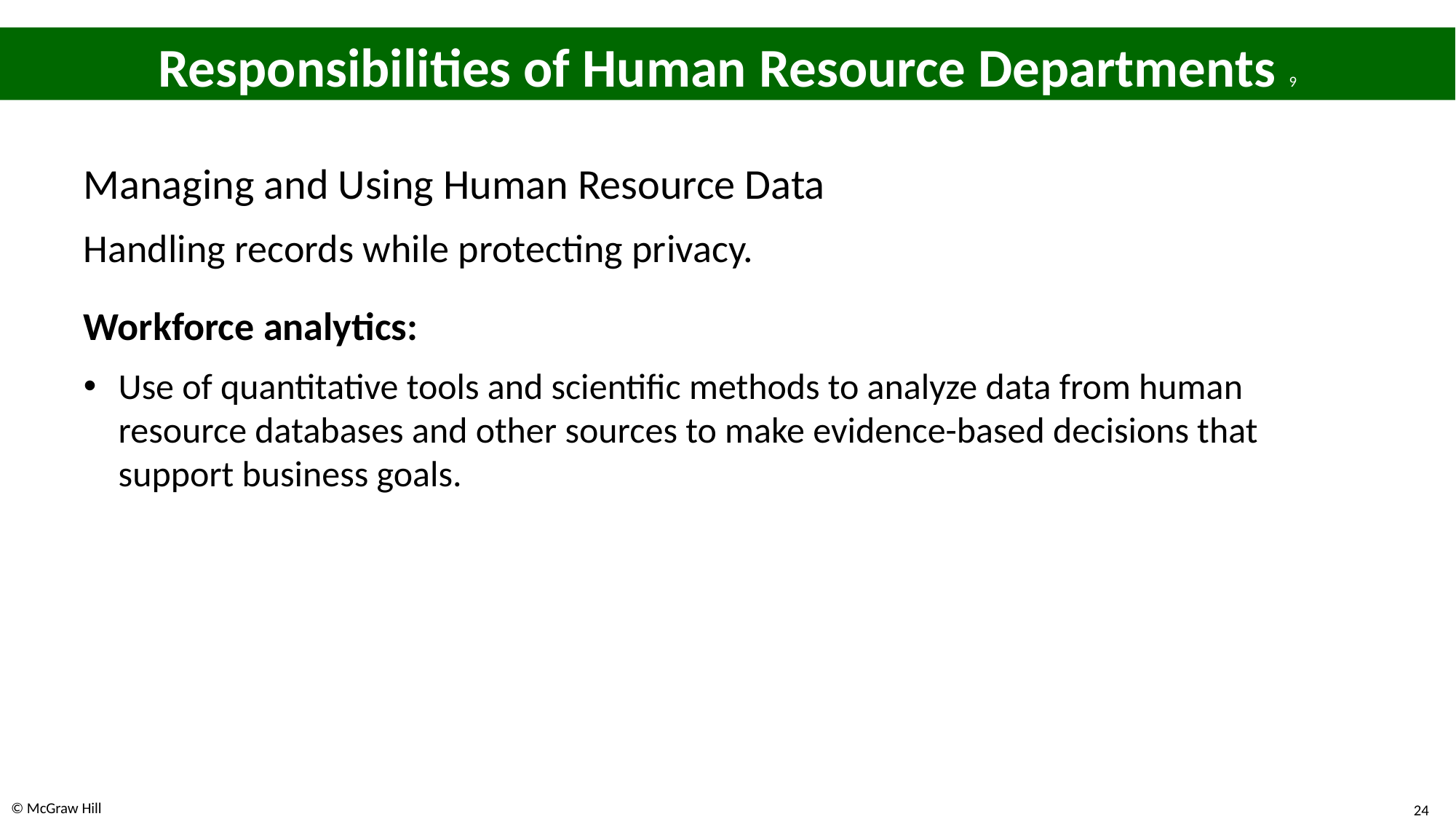

# Responsibilities of Human Resource Departments 9
Managing and Using Human Resource Data
Handling records while protecting privacy.
Workforce analytics:
Use of quantitative tools and scientific methods to analyze data from human resource databases and other sources to make evidence-based decisions that support business goals.